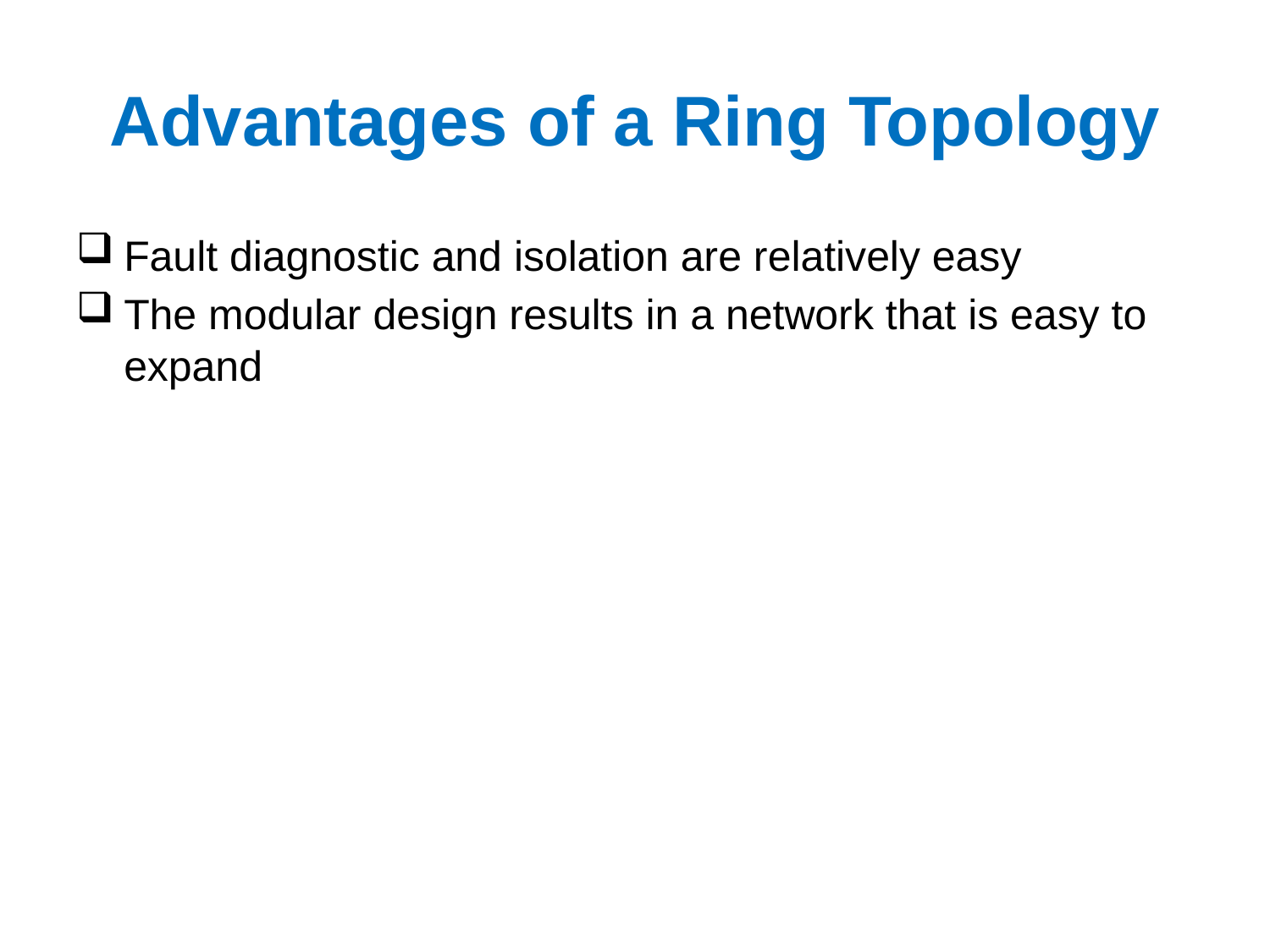

# Advantages of a Ring Topology
Fault diagnostic and isolation are relatively easy
The modular design results in a network that is easy to expand